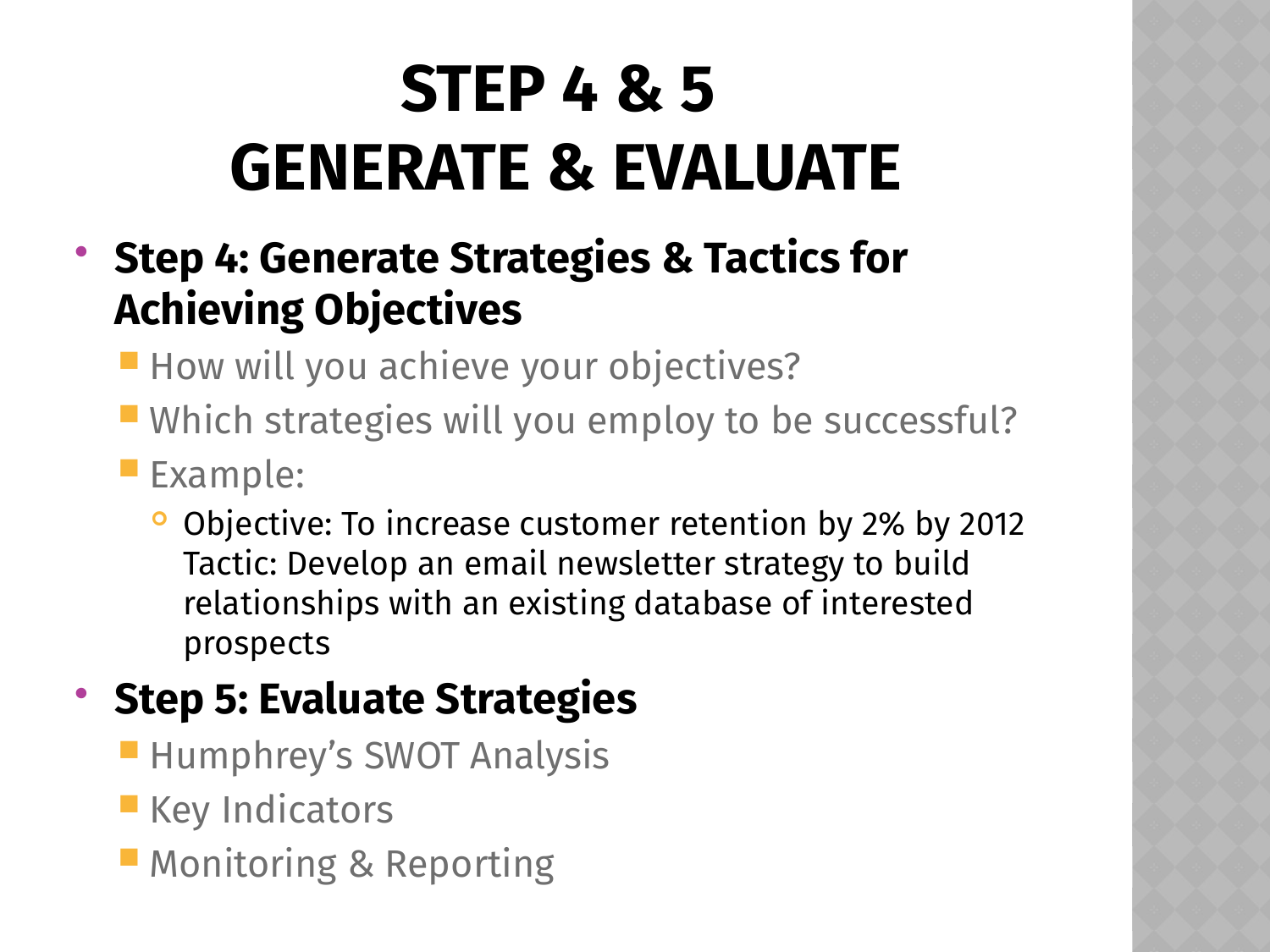

# Step 4 & 5 Generate & evaluate
Step 4: Generate Strategies & Tactics for Achieving Objectives
How will you achieve your objectives?
Which strategies will you employ to be successful?
Example:
Objective: To increase customer retention by 2% by 2012 Tactic: Develop an email newsletter strategy to build relationships with an existing database of interested prospects
Step 5: Evaluate Strategies
Humphrey’s SWOT Analysis
Key Indicators
Monitoring & Reporting